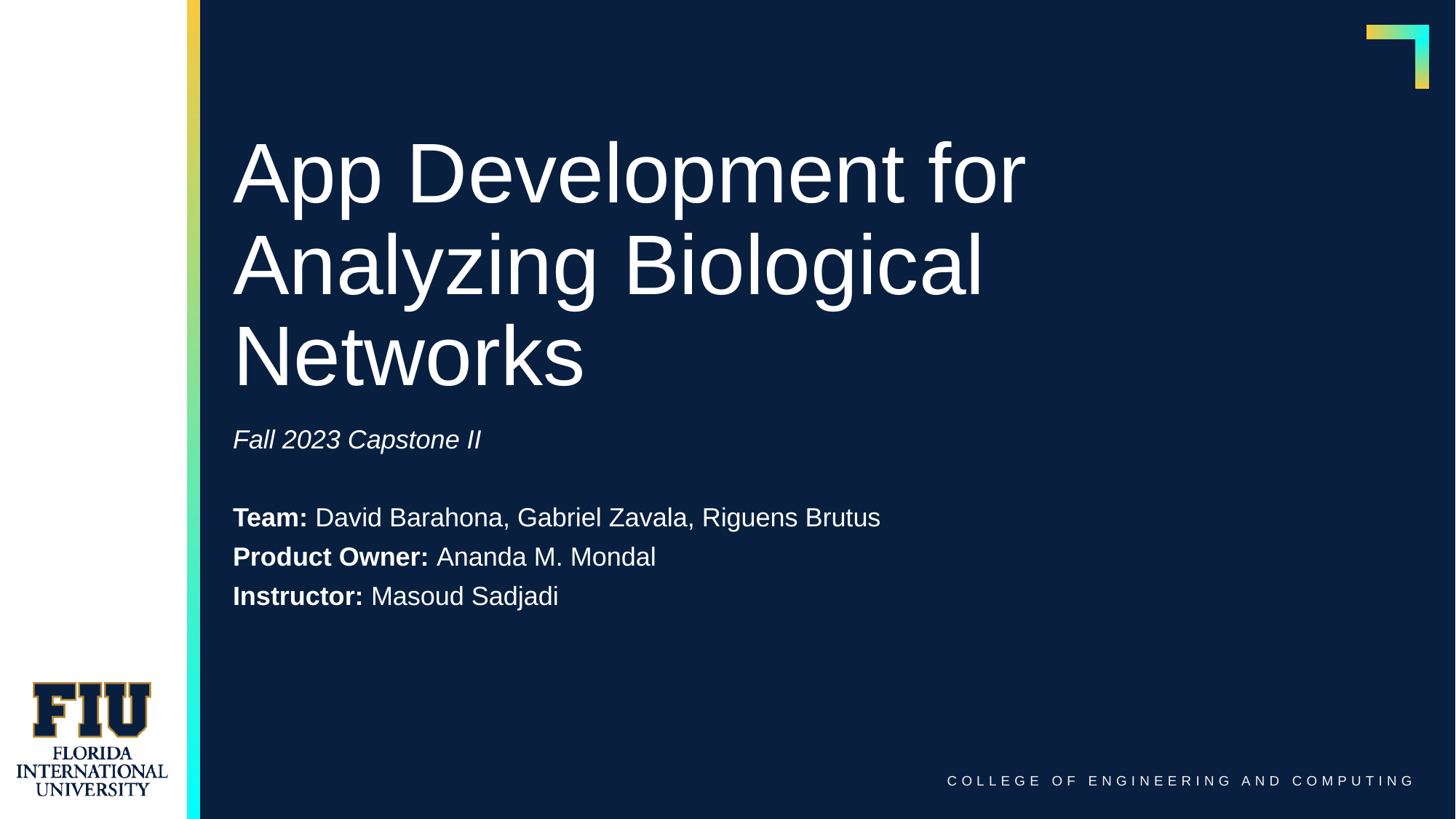

# App Development for Analyzing Biological Networks
Fall 2023 Capstone II

Team: David Barahona, Gabriel Zavala, Riguens Brutus
Product Owner: Ananda M. Mondal
Instructor: Masoud Sadjadi